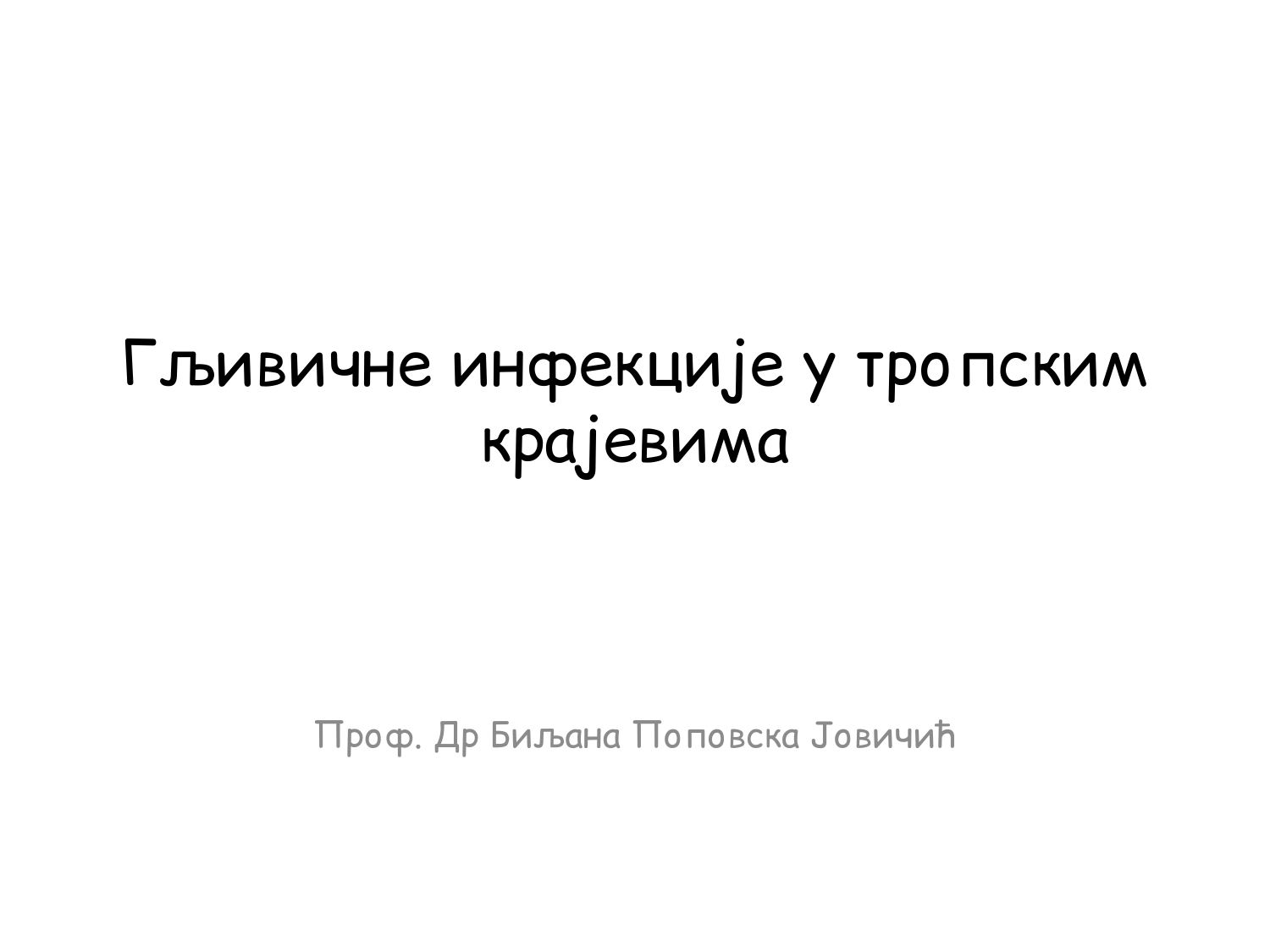

# Гљивичне инфекције у тропским крајевима
Проф. Др Биљана Поповска Јовичић